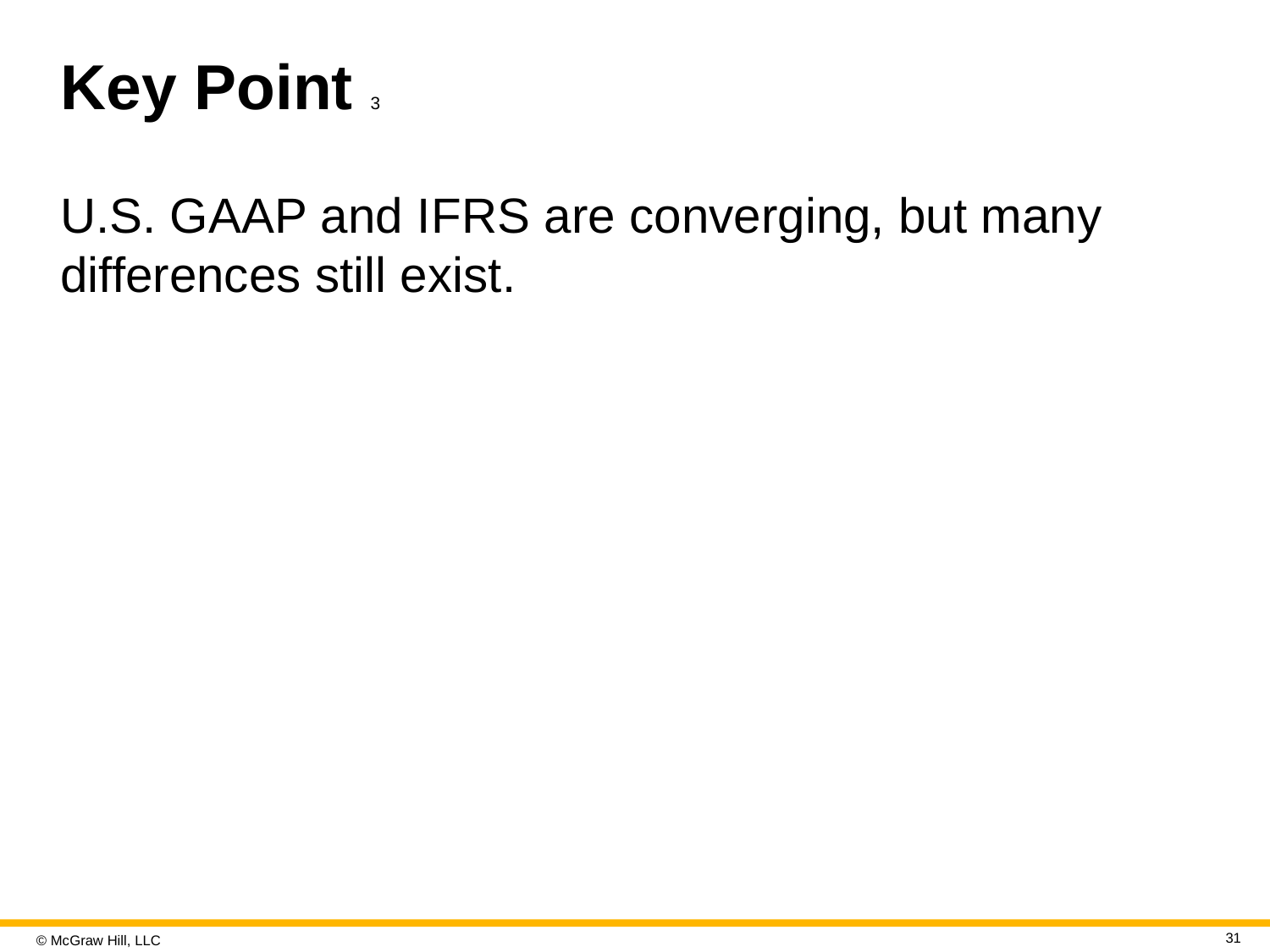

# Key Point 3
U.S. G A A P and I F R S are converging, but many differences still exist.
31